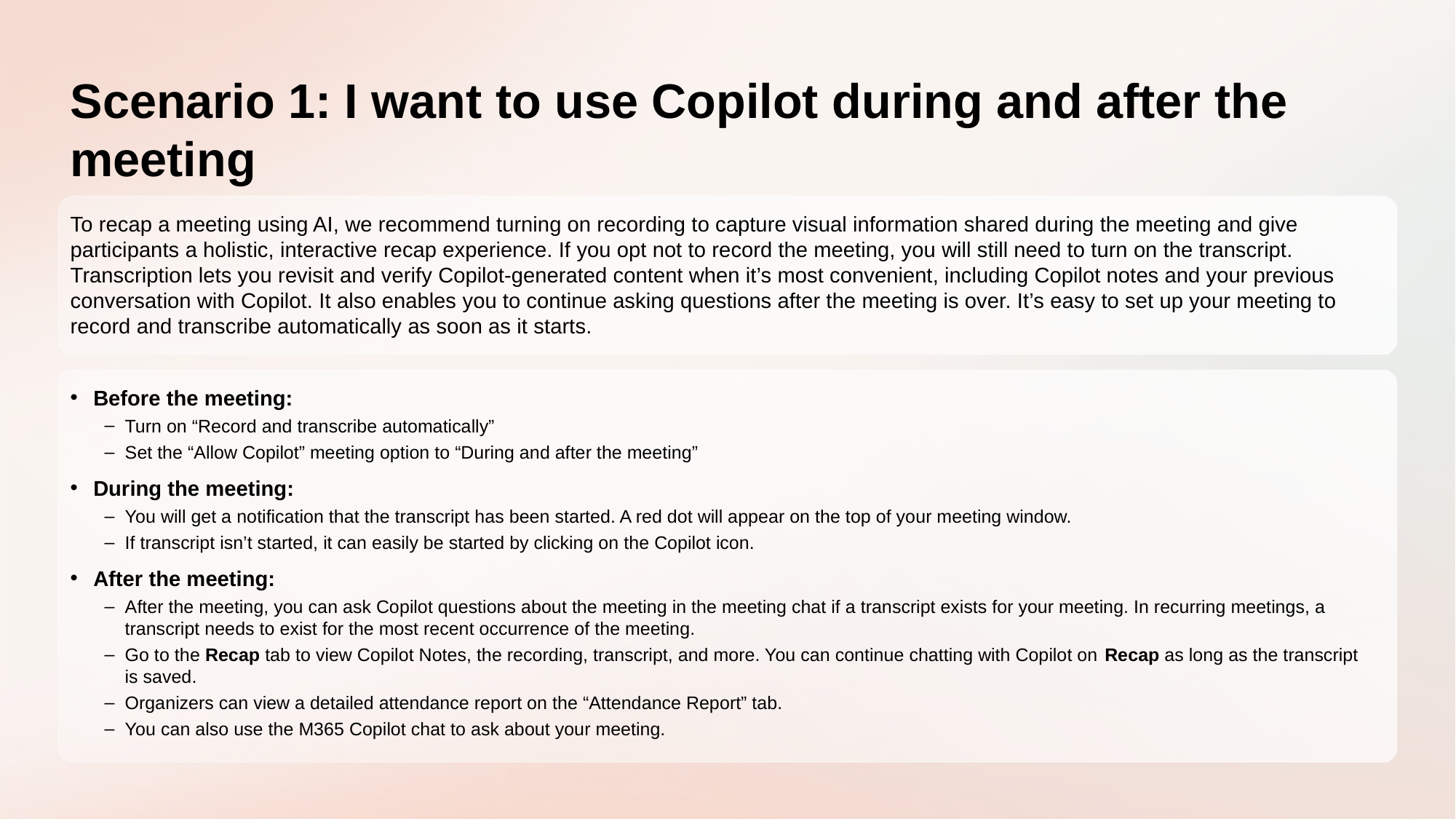

# Scenario 1: I want to use Copilot during and after the meeting

To recap a meeting using AI, we recommend turning on recording to capture visual information shared during the meeting and give participants a holistic, interactive recap experience. If you opt not to record the meeting, you will still need to turn on the transcript. Transcription lets you revisit and verify Copilot-generated content when it’s most convenient, including Copilot notes and your previous conversation with Copilot. It also enables you to continue asking questions after the meeting is over. It’s easy to set up your meeting to record and transcribe automatically as soon as it starts.

Before the meeting:
Turn on “Record and transcribe automatically”
Set the “Allow Copilot” meeting option to “During and after the meeting”
During the meeting:
You will get a notification that the transcript has been started. A red dot will appear on the top of your meeting window.
If transcript isn’t started, it can easily be started by clicking on the Copilot icon.
After the meeting:
After the meeting, you can ask Copilot questions about the meeting in the meeting chat if a transcript exists for your meeting. In recurring meetings, a transcript needs to exist for the most recent occurrence of the meeting.
Go to the Recap tab to view Copilot Notes, the recording, transcript, and more. You can continue chatting with Copilot on Recap as long as the transcript
is saved.
Organizers can view a detailed attendance report on the “Attendance Report” tab.
You can also use the M365 Copilot chat to ask about your meeting.